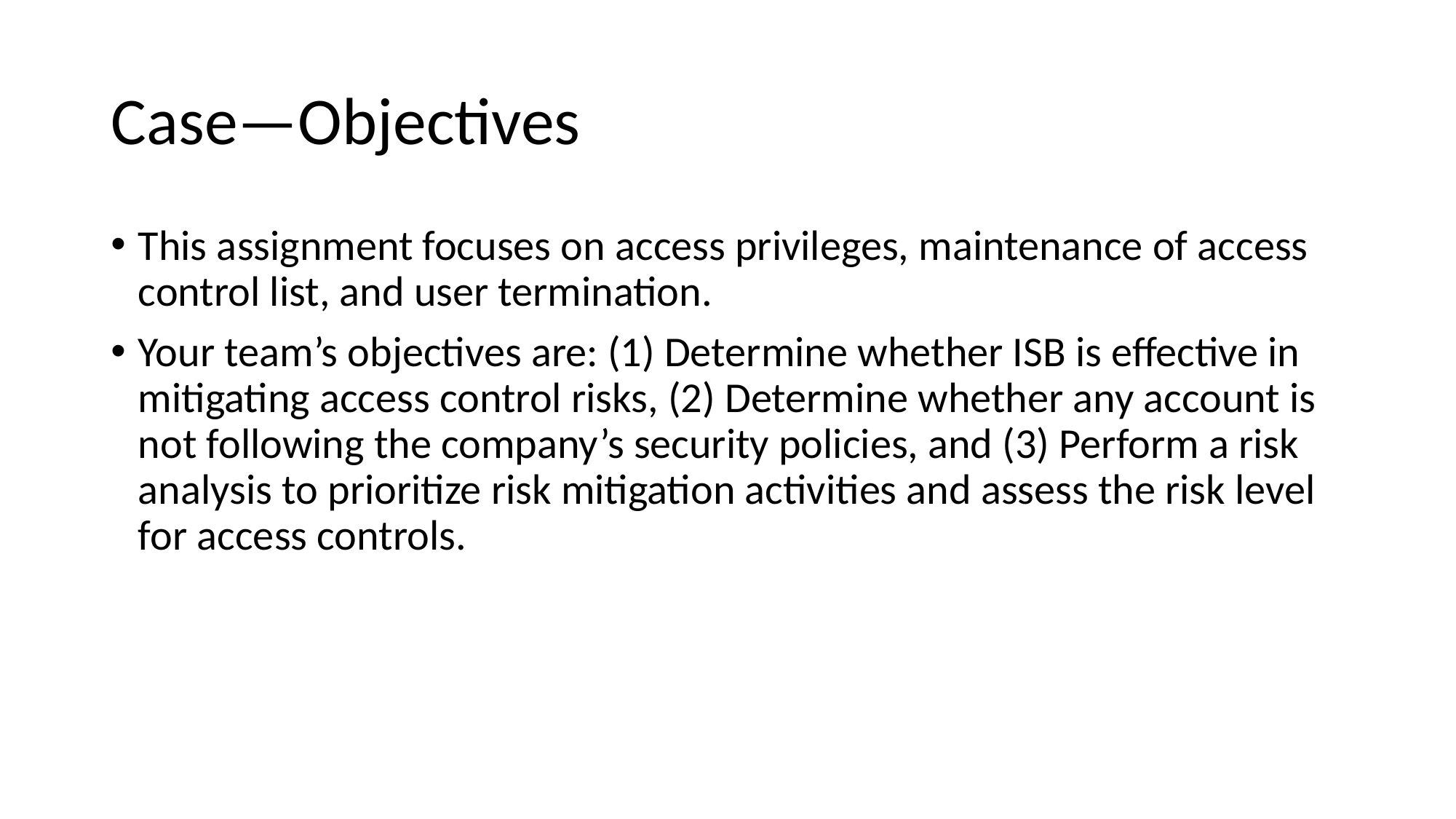

# Case—Objectives
This assignment focuses on access privileges, maintenance of access control list, and user termination.
Your team’s objectives are: (1) Determine whether ISB is effective in mitigating access control risks, (2) Determine whether any account is not following the company’s security policies, and (3) Perform a risk analysis to prioritize risk mitigation activities and assess the risk level for access controls.